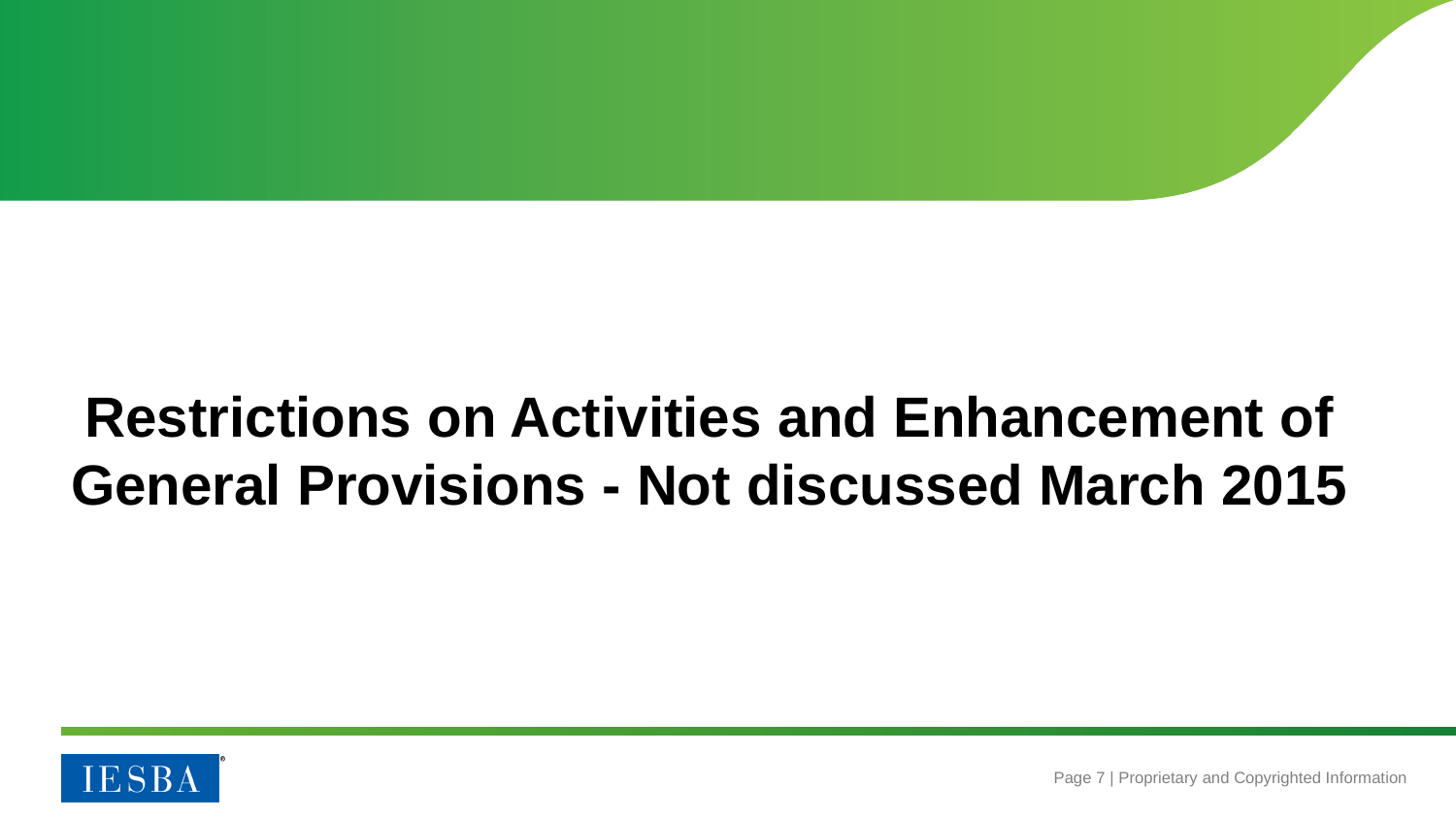

Restrictions on Activities and Enhancement of General Provisions - Not discussed March 2015